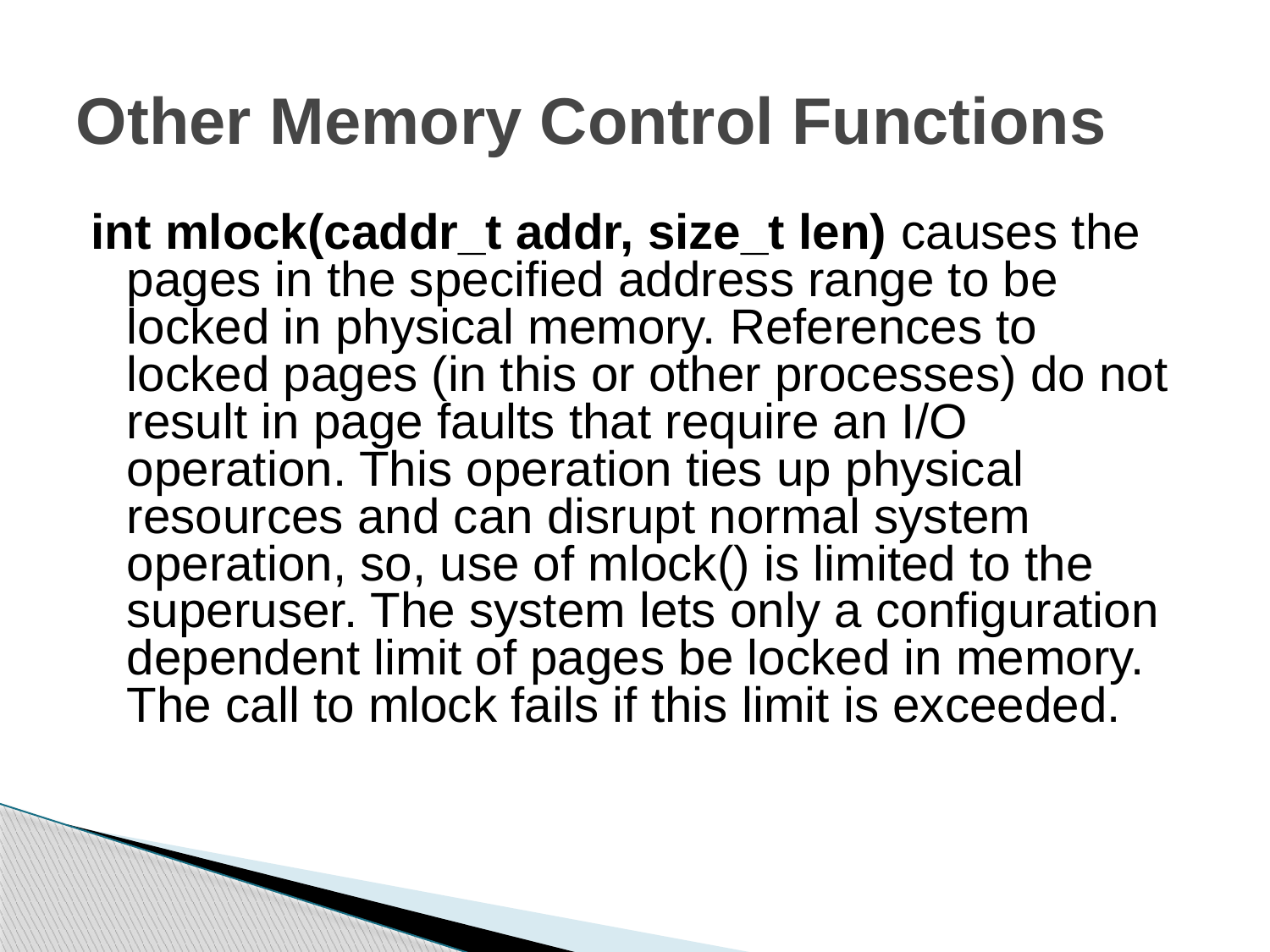

# Other Memory Control Functions
int mlock(caddr_t addr, size_t len) causes the pages in the specified address range to be locked in physical memory. References to locked pages (in this or other processes) do not result in page faults that require an I/O operation. This operation ties up physical resources and can disrupt normal system operation, so, use of mlock() is limited to the superuser. The system lets only a configuration dependent limit of pages be locked in memory. The call to mlock fails if this limit is exceeded.